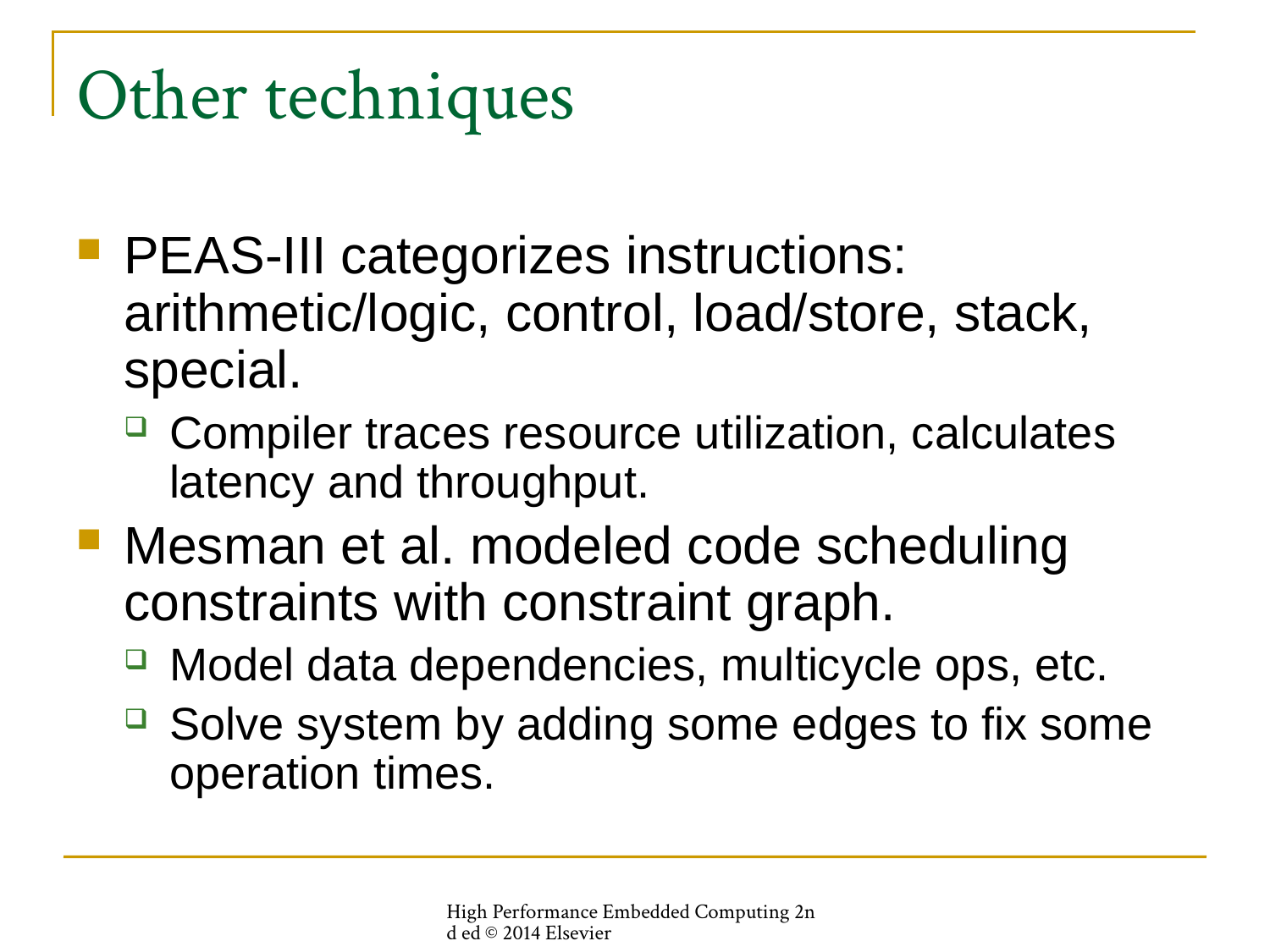

# Other techniques
PEAS-III categorizes instructions: arithmetic/logic, control, load/store, stack, special.
Compiler traces resource utilization, calculates latency and throughput.
Mesman et al. modeled code scheduling constraints with constraint graph.
Model data dependencies, multicycle ops, etc.
Solve system by adding some edges to fix some operation times.
High Performance Embedded Computing 2nd ed © 2014 Elsevier